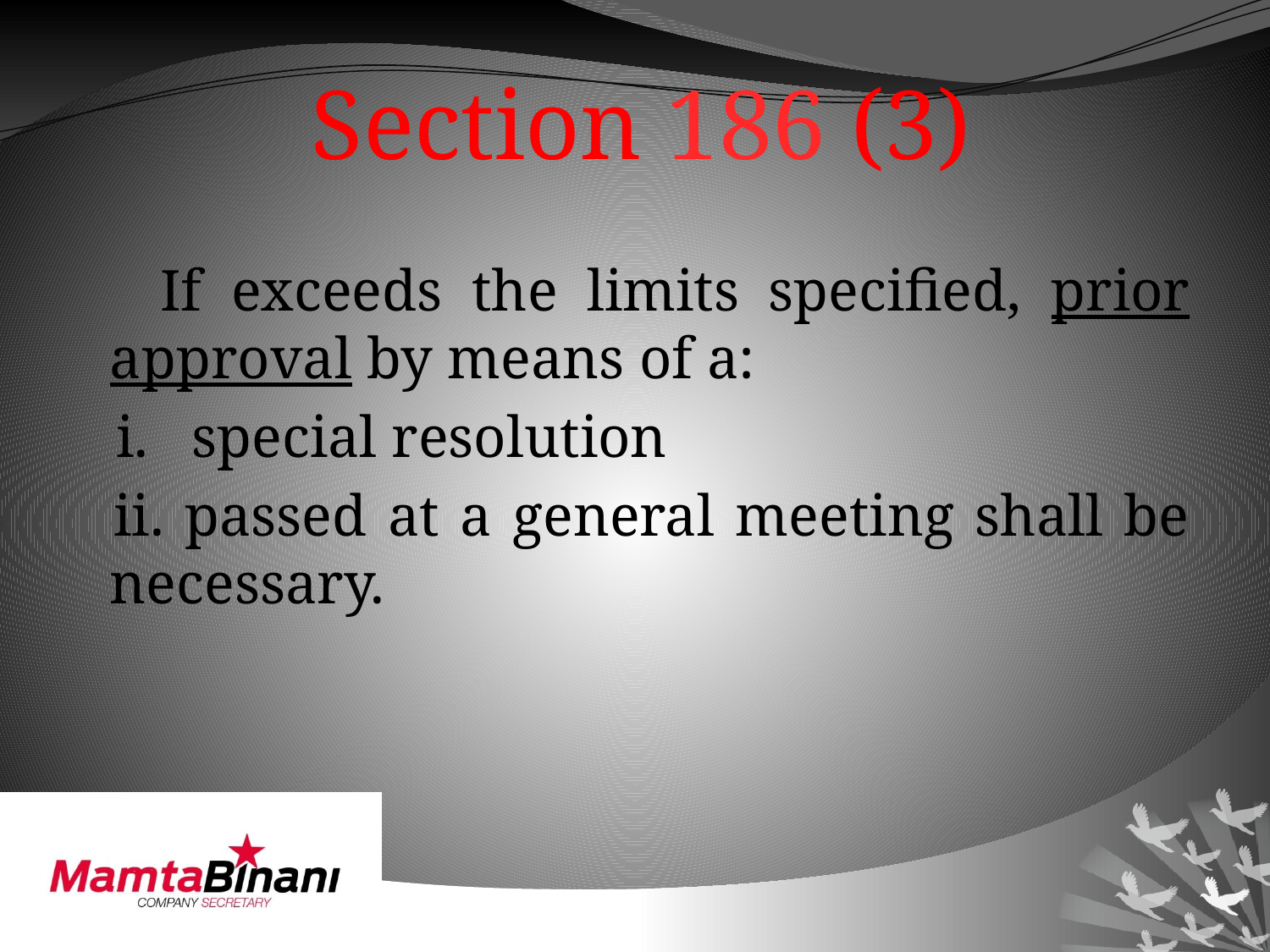

# Section 186 (3)
   If exceeds the limits specified, prior approval by means of a:
   i.   special resolution
  ii. passed at a general meeting shall be necessary.